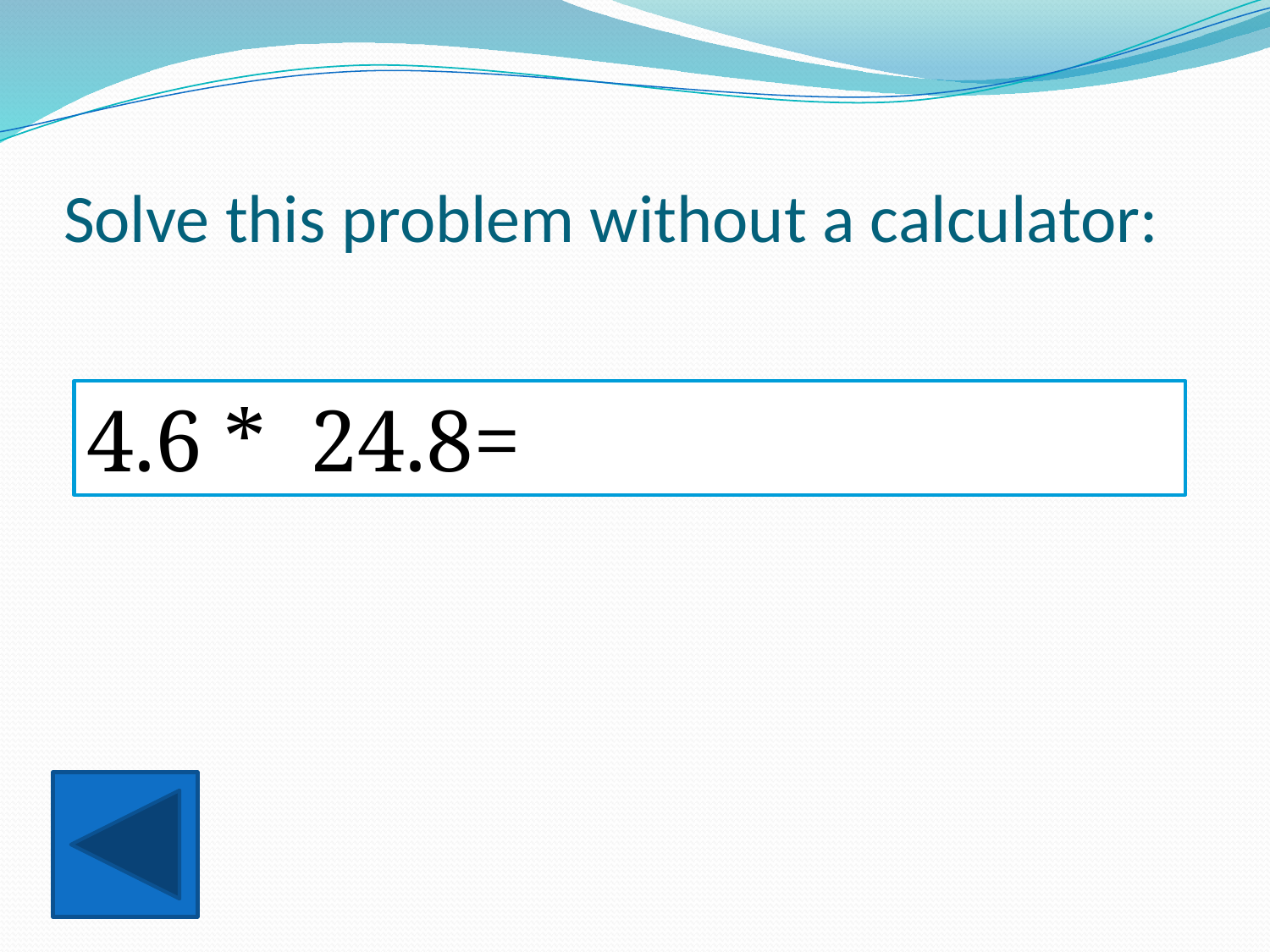

# Solve this problem without a calculator:
4.6 *  24.8=